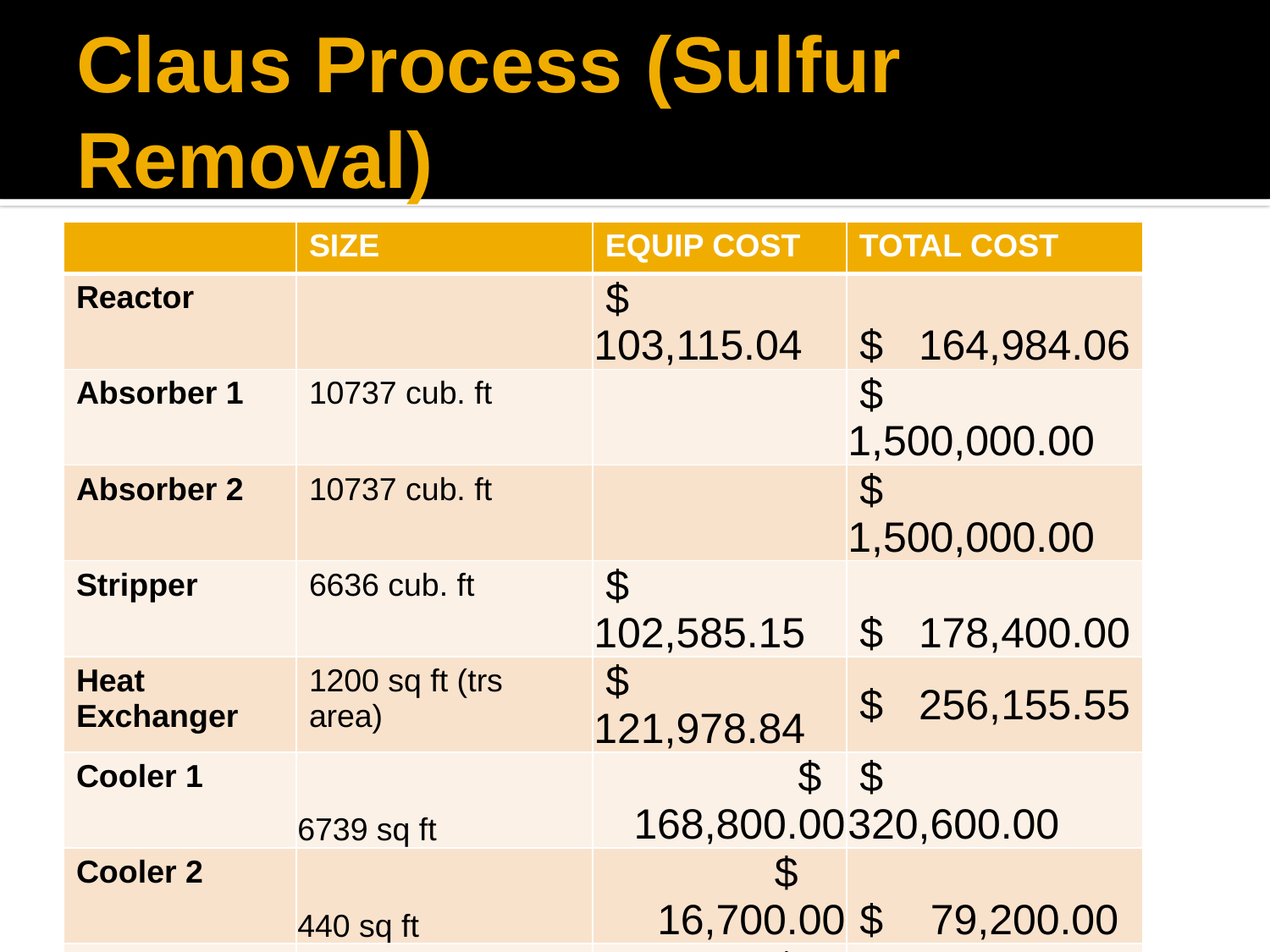

# Claus Process (Sulfur Removal)
|  | SIZE | EQUIP COST | TOTAL COST |
| --- | --- | --- | --- |
| Reactor |  | $ 103,115.04 | $ 164,984.06 |
| Absorber 1 | 10737 cub. ft |  | $ 1,500,000.00 |
| Absorber 2 | 10737 cub. ft |  | $ 1,500,000.00 |
| Stripper | 6636 cub. ft | $ 102,585.15 | $ 178,400.00 |
| Heat Exchanger | 1200 sq ft (trs area) | $ 121,978.84 | $ 256,155.55 |
| Cooler 1 | 6739 sq ft | $ 168,800.00 | $ 320,600.00 |
| Cooler 2 | 440 sq ft | $ 16,700.00 | $ 79,200.00 |
| Cooler 3 | 258 sq ft | $ 13,600.00 | $ 73,600.00 |
| Cooler 4 | 163 sq ft | $ 11,800.00 | $ 69,800.00 |